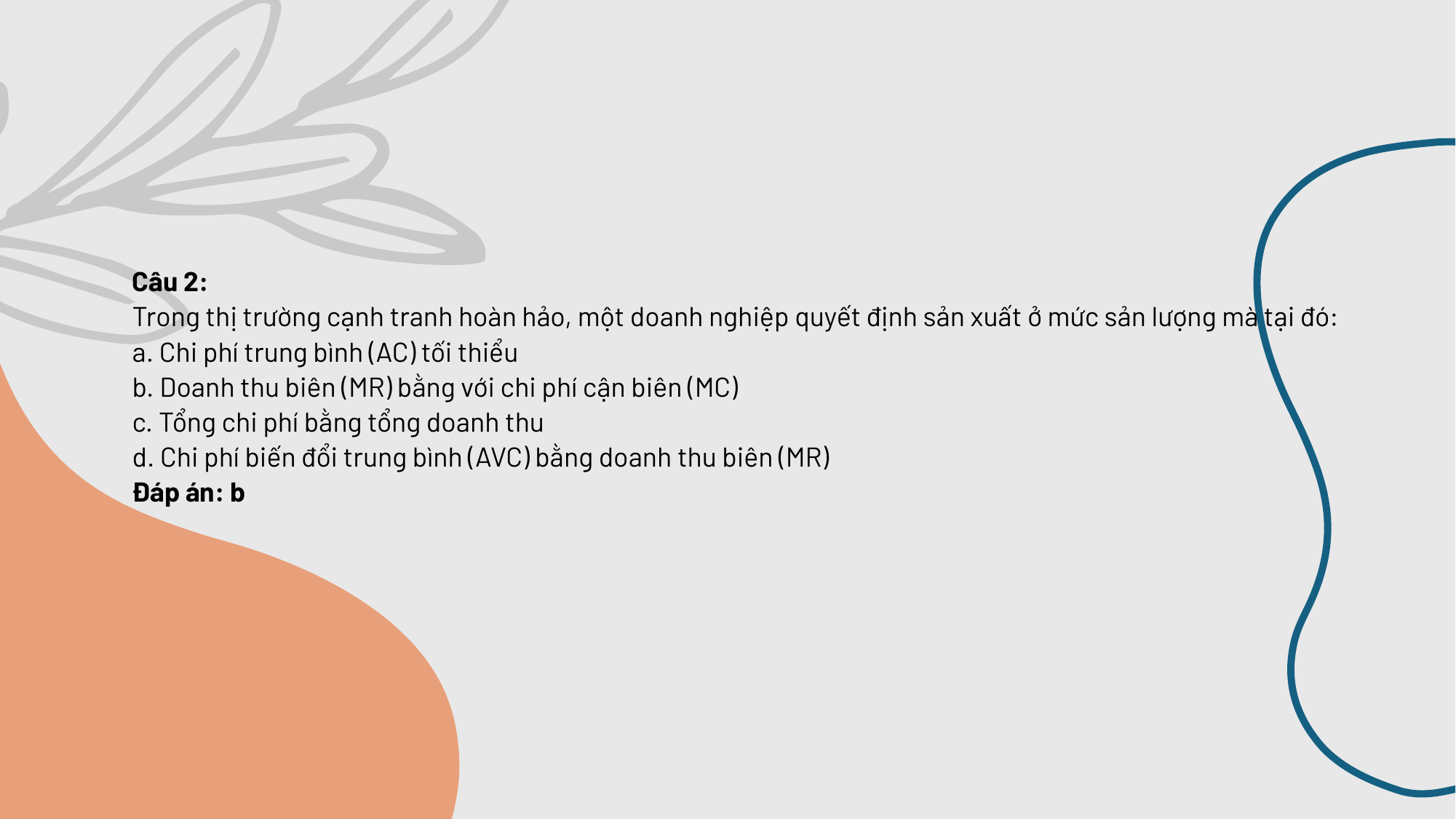

# Câu 2: Trong thị trường cạnh tranh hoàn hảo, một doanh nghiệp quyết định sản xuất ở mức sản lượng mà tại đó: a. Chi phí trung bình (AC) tối thiểu b. Doanh thu biên (MR) bằng với chi phí cận biên (MC) c. Tổng chi phí bằng tổng doanh thu d. Chi phí biến đổi trung bình (AVC) bằng doanh thu biên (MR) Đáp án: b